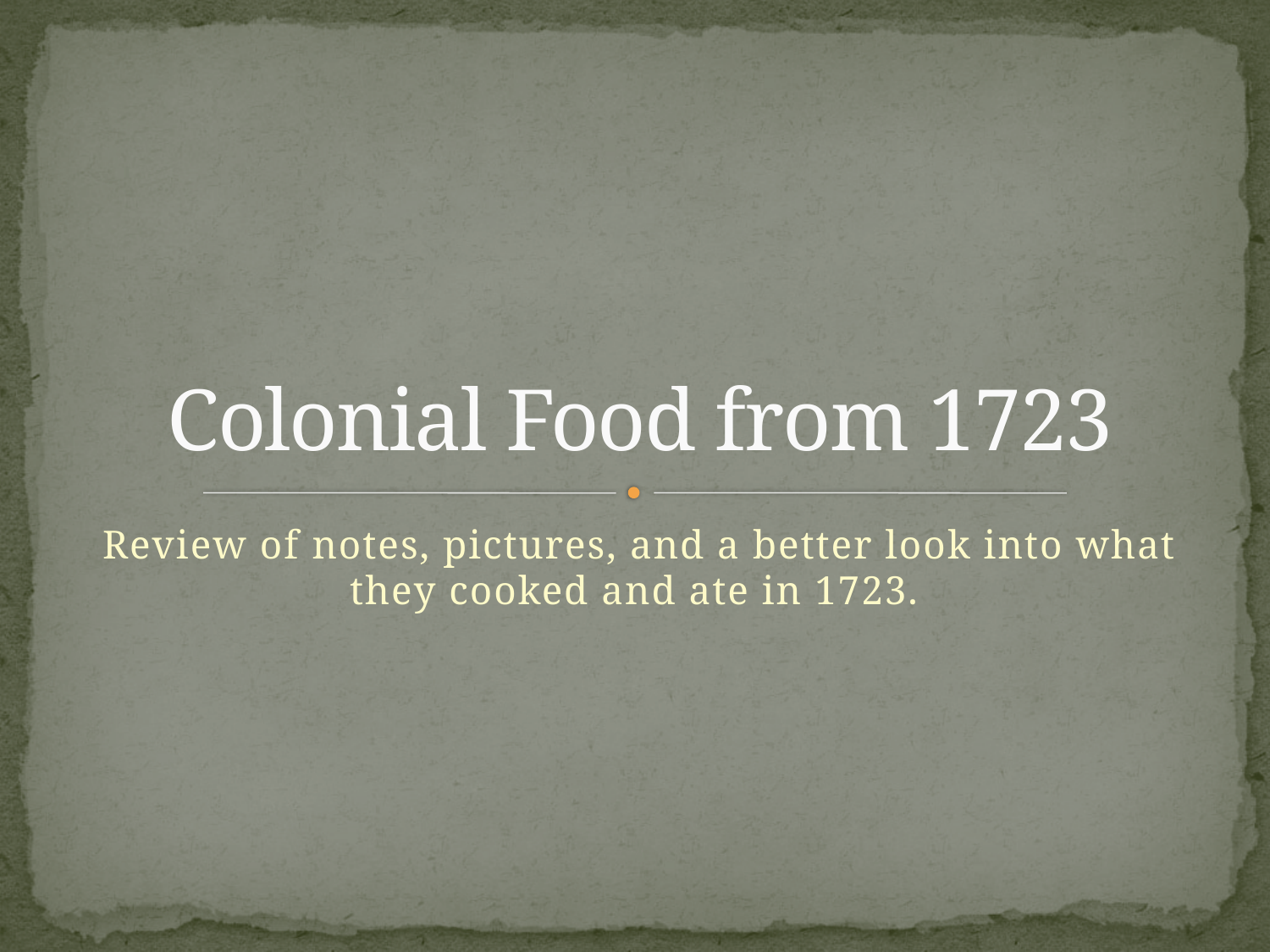

# Colonial Food from 1723
Review of notes, pictures, and a better look into what they cooked and ate in 1723.